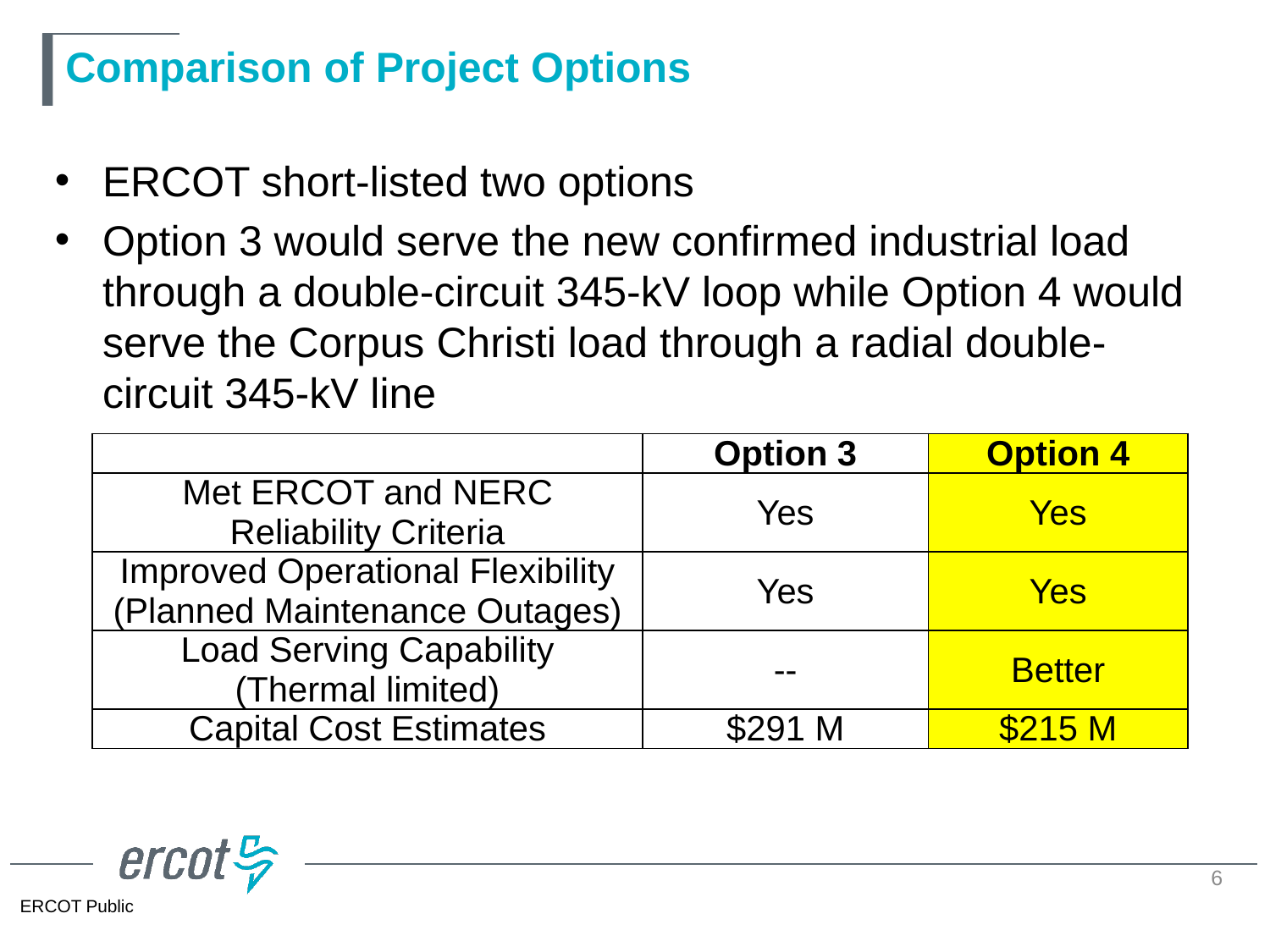

# Comparison of Project Options
ERCOT short-listed two options
Option 3 would serve the new confirmed industrial load through a double-circuit 345-kV loop while Option 4 would serve the Corpus Christi load through a radial double-circuit 345-kV line
|  | Option 3 | Option 4 |
| --- | --- | --- |
| Met ERCOT and NERC Reliability Criteria | Yes | Yes |
| Improved Operational Flexibility (Planned Maintenance Outages) | Yes | Yes |
| Load Serving Capability (Thermal limited) | -- | Better |
| Capital Cost Estimates | $291 M | $215 M |
6